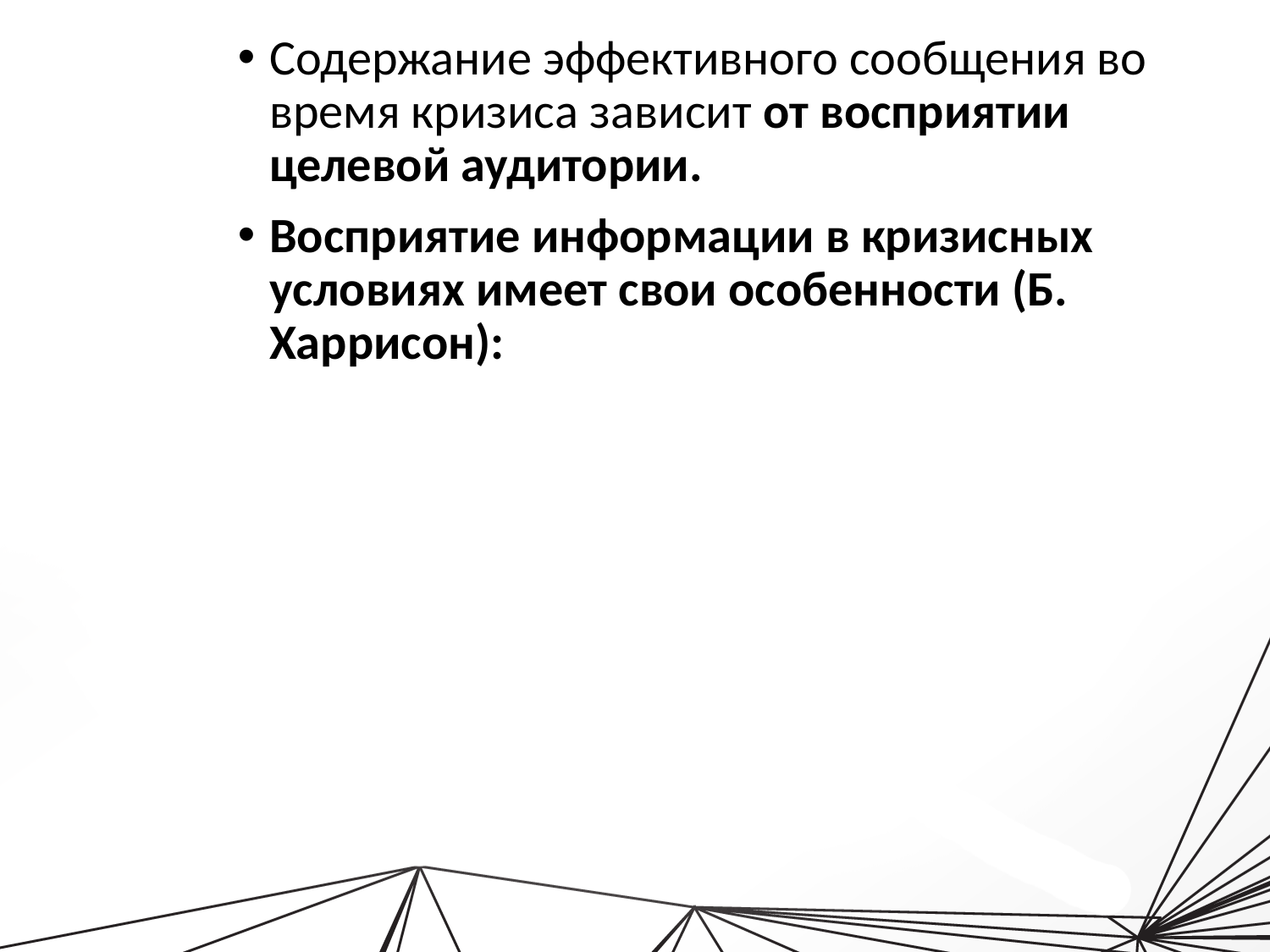

Содержание эффективного сообщения во время кризиса зависит от восприятии целевой аудитории.
Восприятие информации в кризисных условиях имеет свои особенности (Б. Харрисон):